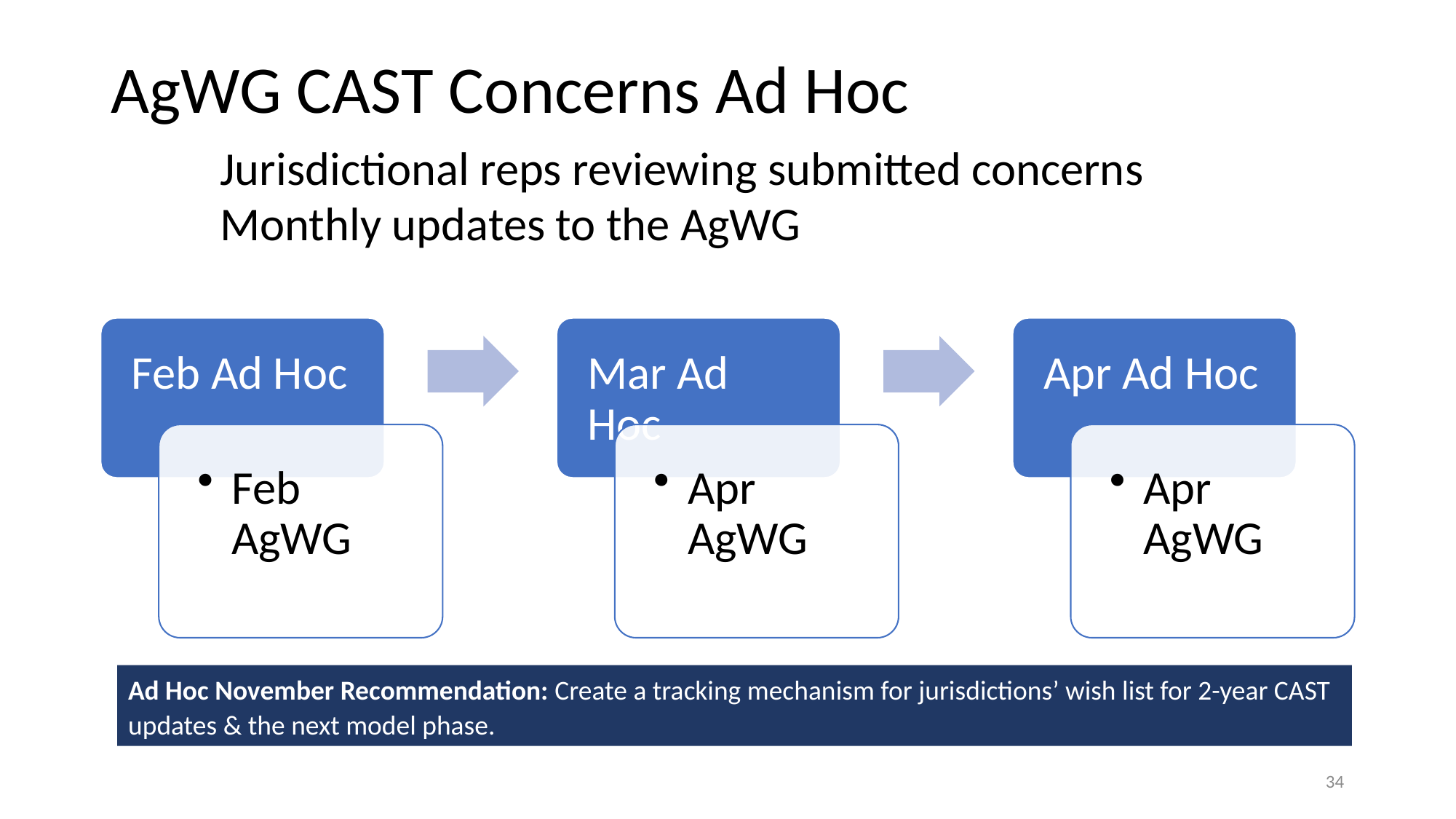

# AgWG CAST Concerns Ad Hoc Jurisdictional reps reviewing submitted concerns Monthly updates to the AgWG
Feb Ad Hoc
Feb AgWG

Mar Ad Hoc
Apr AgWG

Apr Ad Hoc
Apr AgWG
Ad Hoc November Recommendation: Create a tracking mechanism for jurisdictions’ wish list for 2-year CAST updates & the next model phase.
34